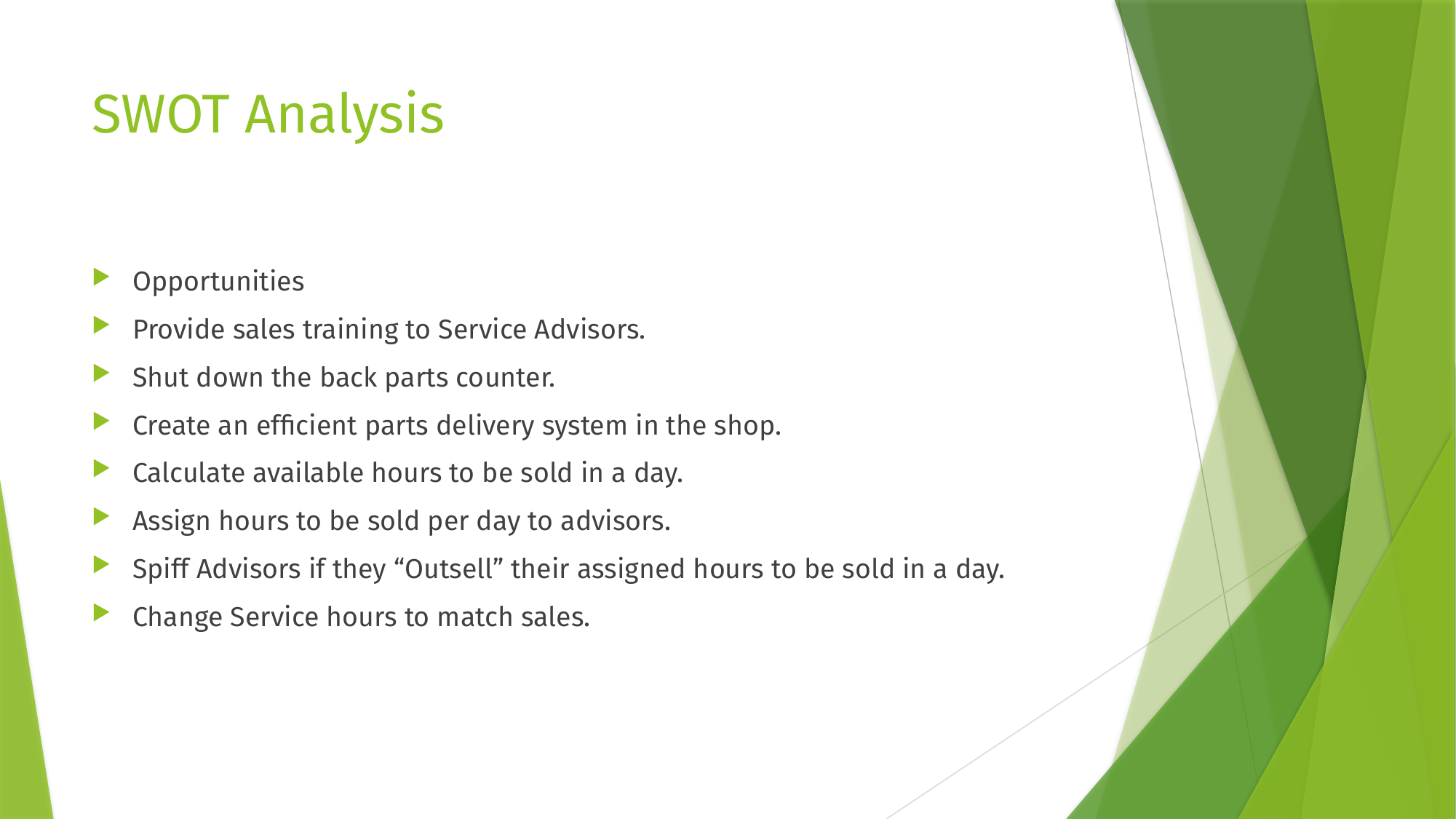

# SWOT Analysis
Opportunities
Provide sales training to Service Advisors.
Shut down the back parts counter.
Create an efficient parts delivery system in the shop.
Calculate available hours to be sold in a day.
Assign hours to be sold per day to advisors.
Spiff Advisors if they “Outsell” their assigned hours to be sold in a day.
Change Service hours to match sales.